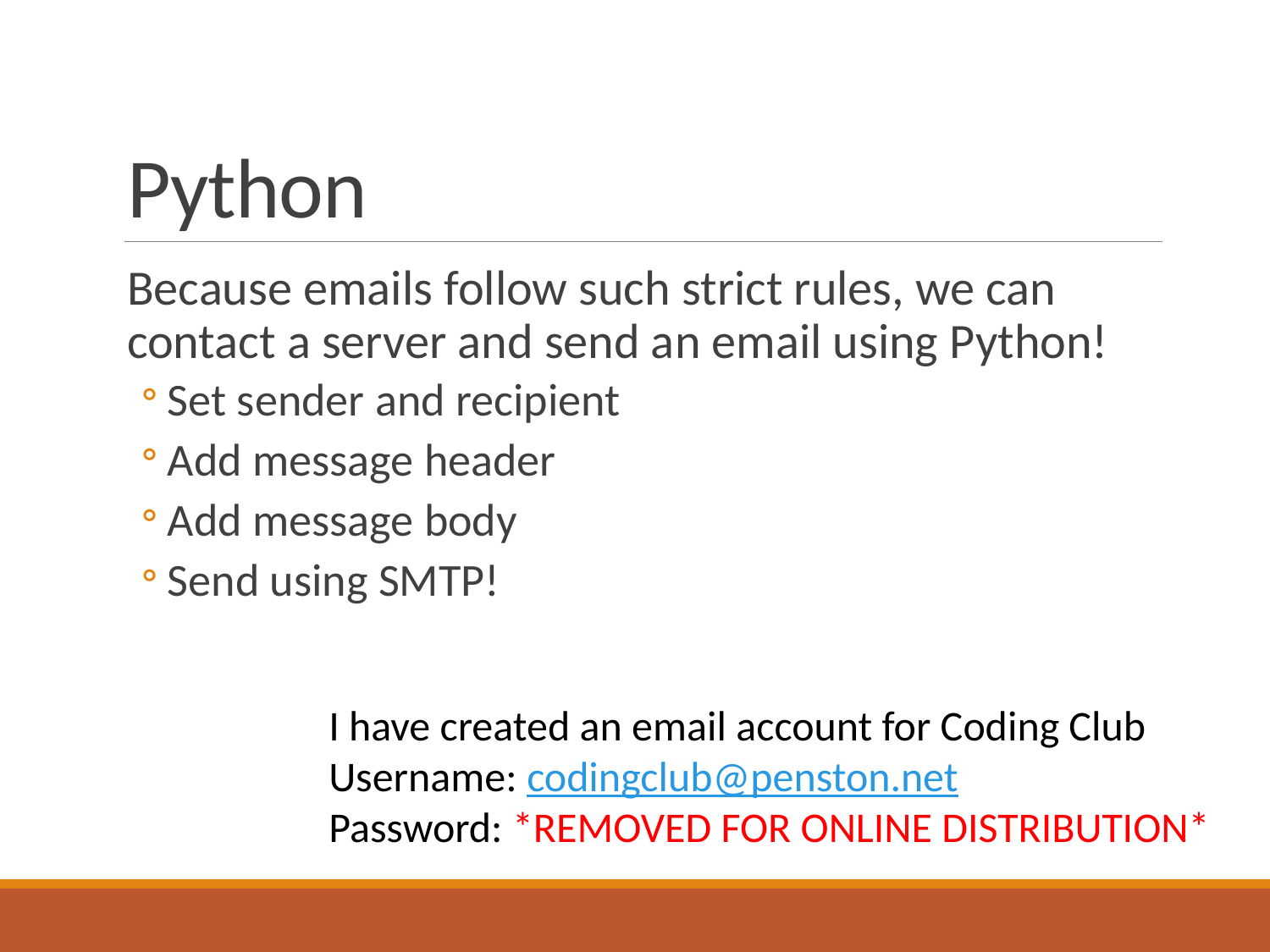

# Python
Because emails follow such strict rules, we can contact a server and send an email using Python!
Set sender and recipient
Add message header
Add message body
Send using SMTP!
I have created an email account for Coding Club
Username: codingclub@penston.net
Password: *REMOVED FOR ONLINE DISTRIBUTION*